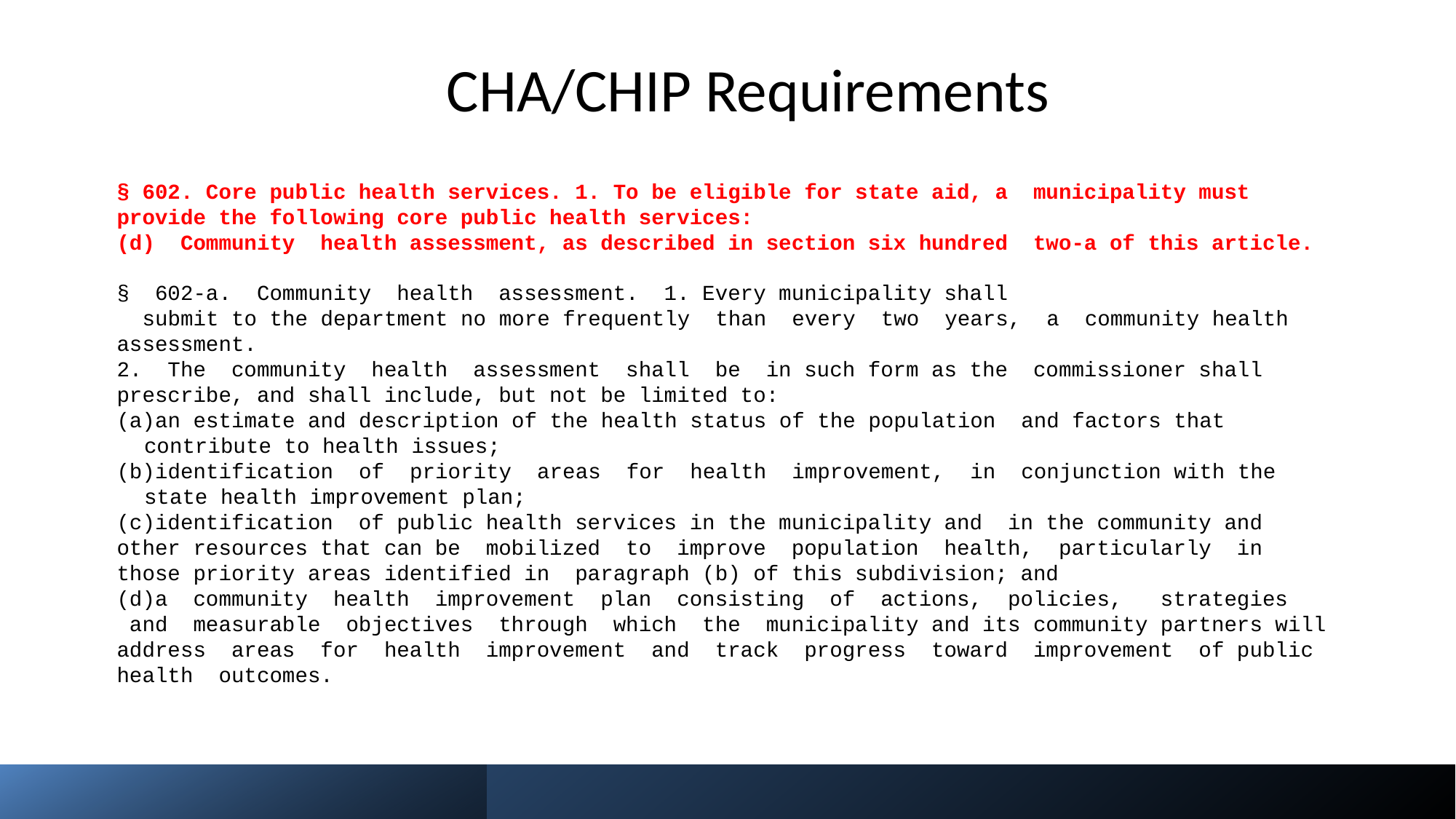

# CHA/CHIP Requirements
§ 602. Core public health services. 1. To be eligible for state aid, a  municipality must provide the following core public health services:
(d)  Community  health assessment, as described in section six hundred  two-a of this article.

§  602-a.  Community  health  assessment.  1. Every municipality shall
  submit to the department no more frequently  than  every  two  years,  a  community health assessment.
2.  The  community  health  assessment  shall  be  in such form as the  commissioner shall prescribe, and shall include, but not be limited to:
an estimate and description of the health status of the population  and factors that contribute to health issues;
identification  of  priority  areas  for  health  improvement,  in  conjunction with the state health improvement plan;
(c)identification  of public health services in the municipality and  in the community and other resources that can be  mobilized  to  improve  population  health,  particularly  in those priority areas identified in  paragraph (b) of this subdivision; and
(d)a  community  health  improvement  plan  consisting  of  actions,  policies,   strategies  and  measurable  objectives  through  which  the  municipality and its community partners will address  areas  for  health  improvement  and  track  progress  toward  improvement  of public health  outcomes.